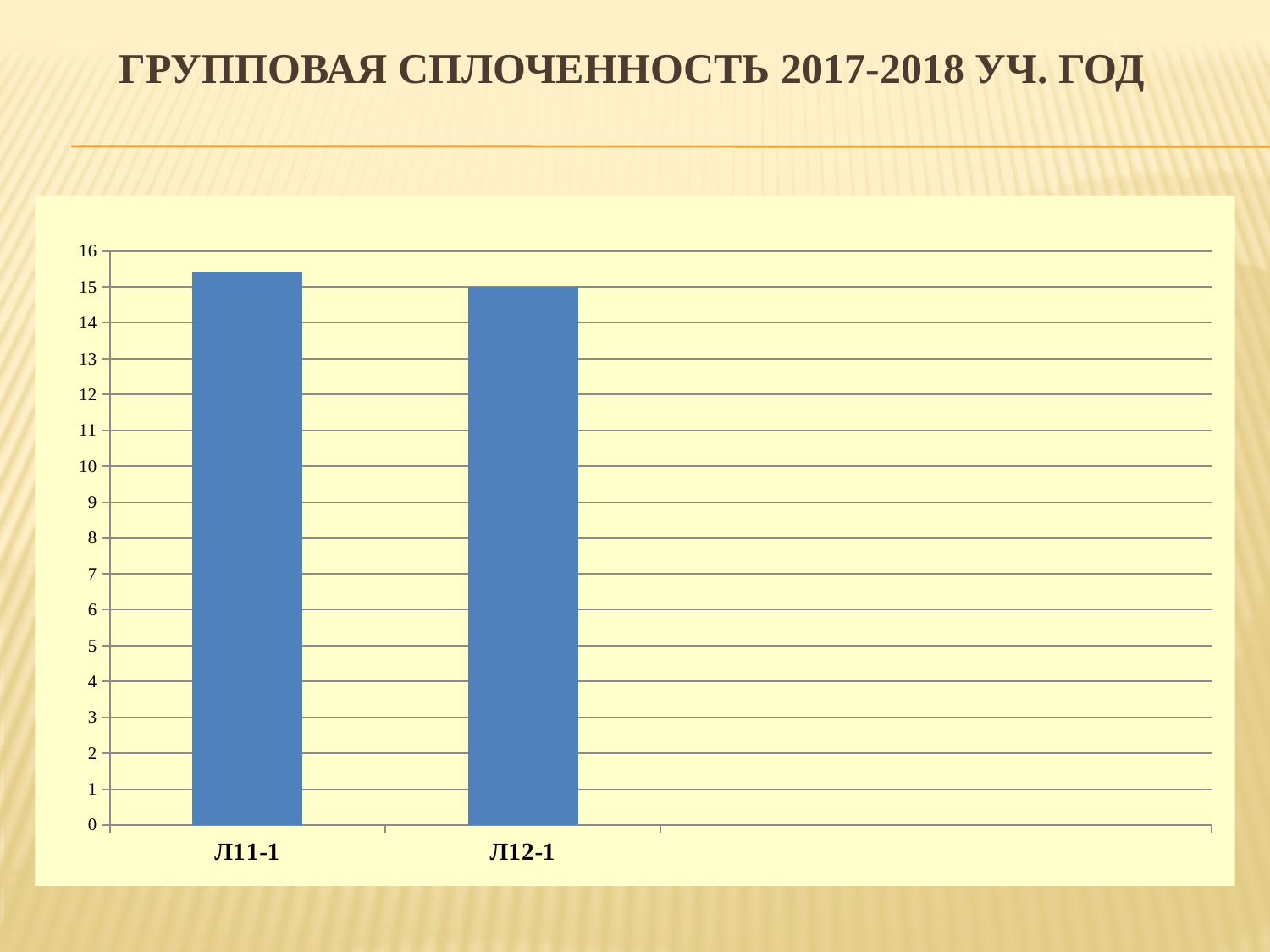

# Групповая сплоченность 2017-2018 уч. год

### Chart

| Category |  |
|---|---|
| Л11-1 | 15.4 |
| Л12-1 | 15.0 |